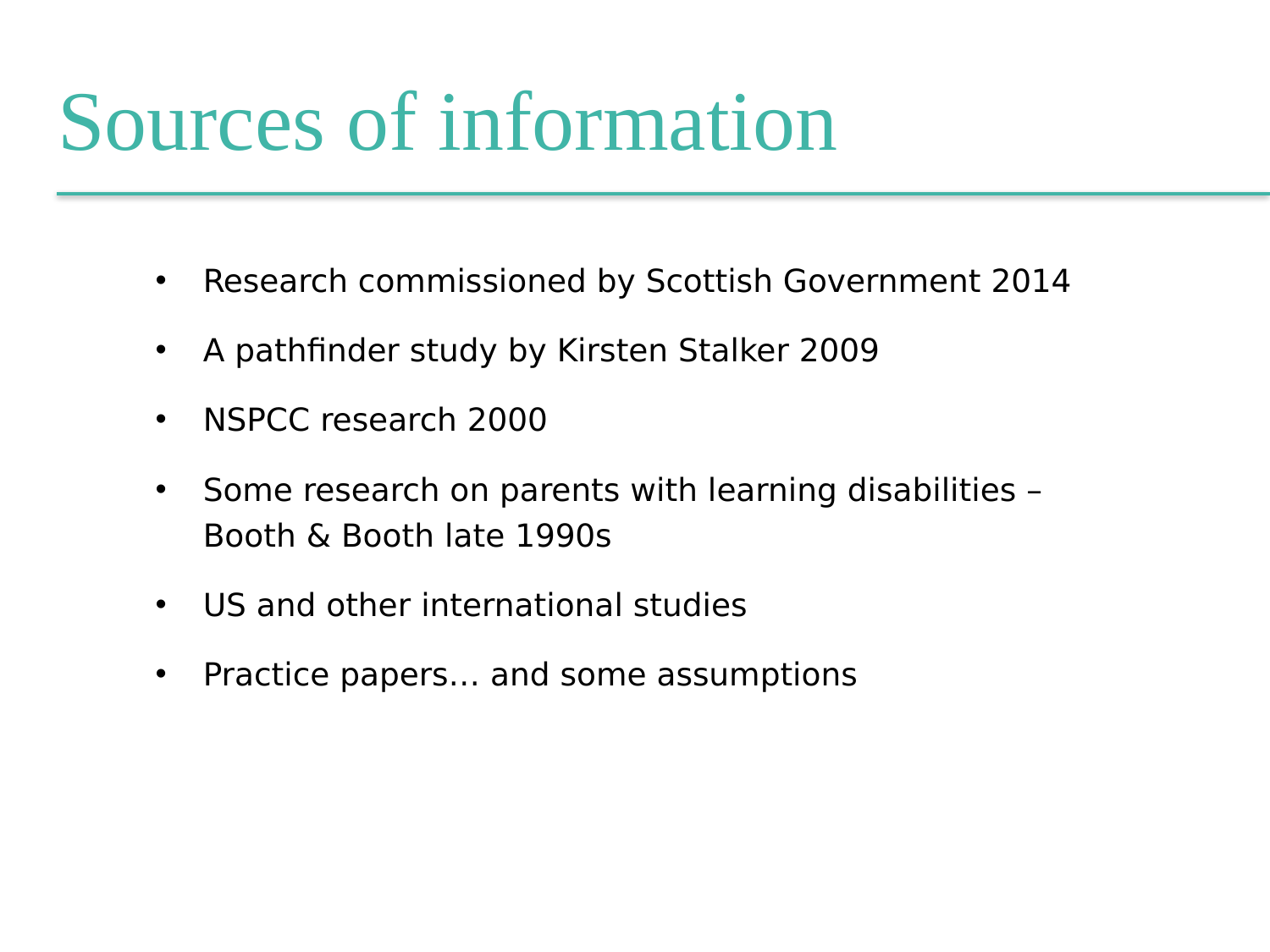

Sources of information
Research commissioned by Scottish Government 2014
A pathfinder study by Kirsten Stalker 2009
NSPCC research 2000
Some research on parents with learning disabilities – Booth & Booth late 1990s
US and other international studies
Practice papers… and some assumptions